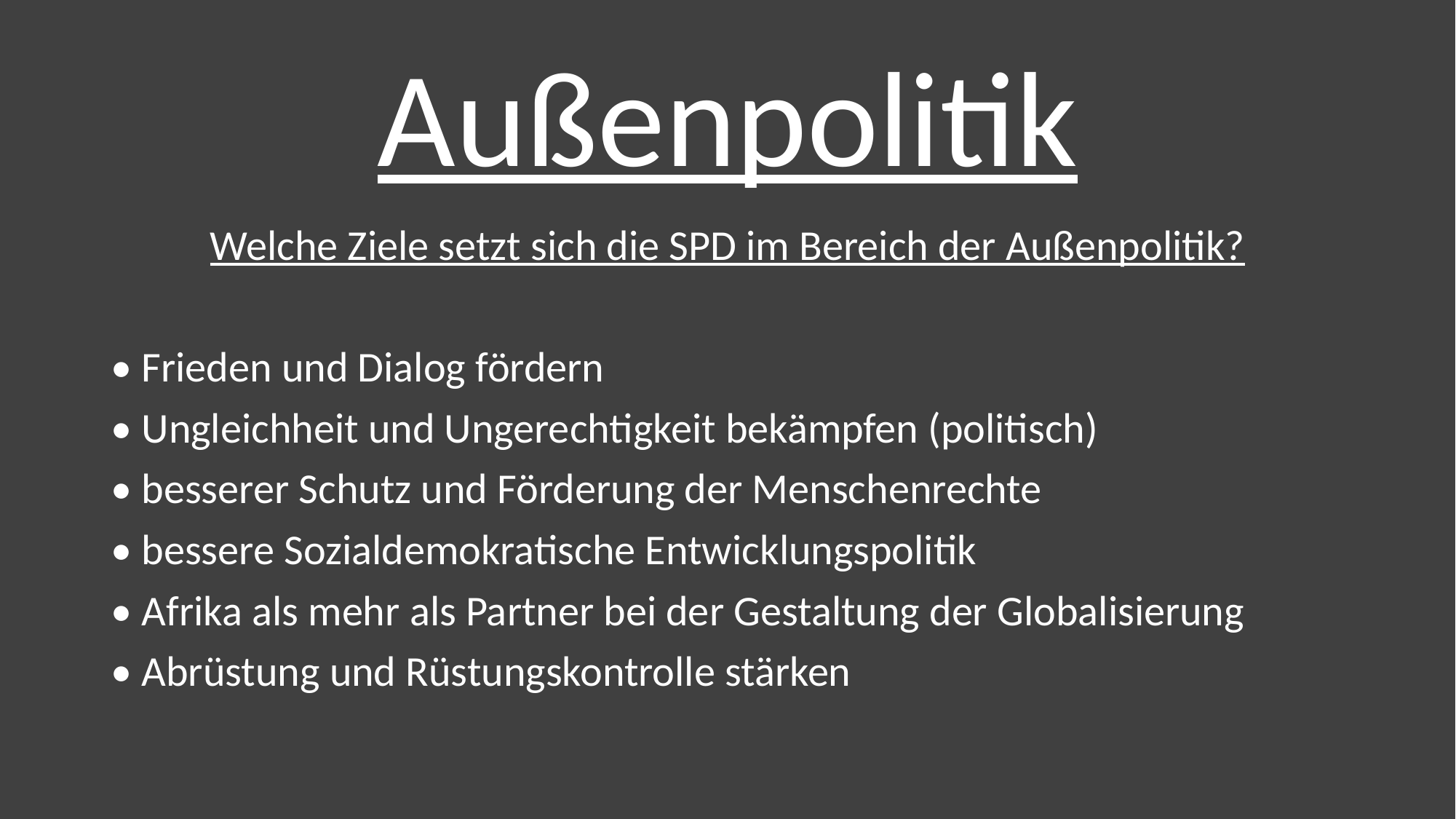

# Außenpolitik
Welche Ziele setzt sich die SPD im Bereich der Außenpolitik?

• Frieden und Dialog fördern
• Ungleichheit und Ungerechtigkeit bekämpfen (politisch)
• besserer Schutz und Förderung der Menschenrechte
• bessere Sozialdemokratische Entwicklungspolitik
• Afrika als mehr als Partner bei der Gestaltung der Globalisierung
• Abrüstung und Rüstungskontrolle stärken